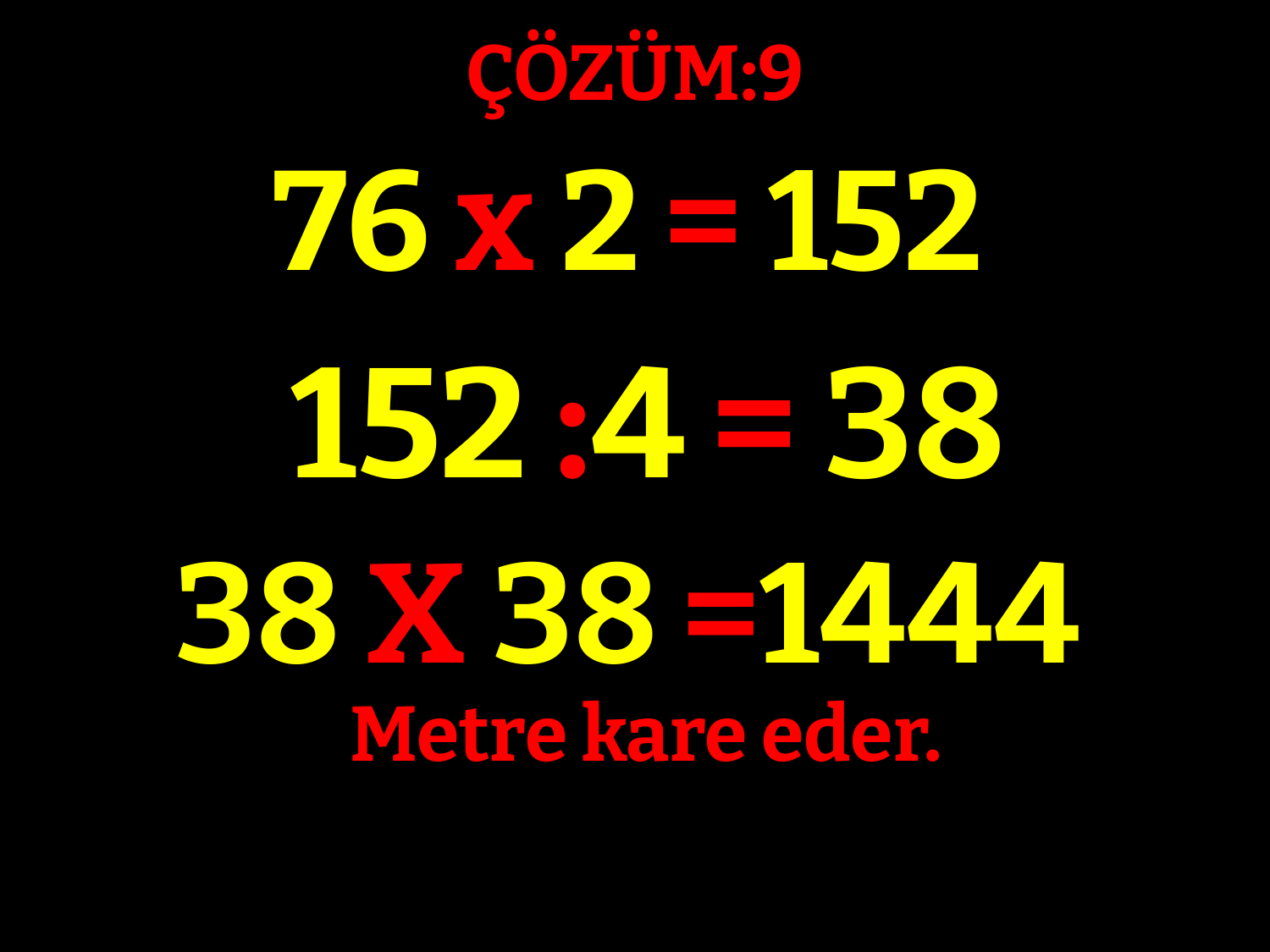

ÇÖZÜM:9
76 x 2 = 152
#
152 :4 = 38
38 X 38 =1444
Metre kare eder.